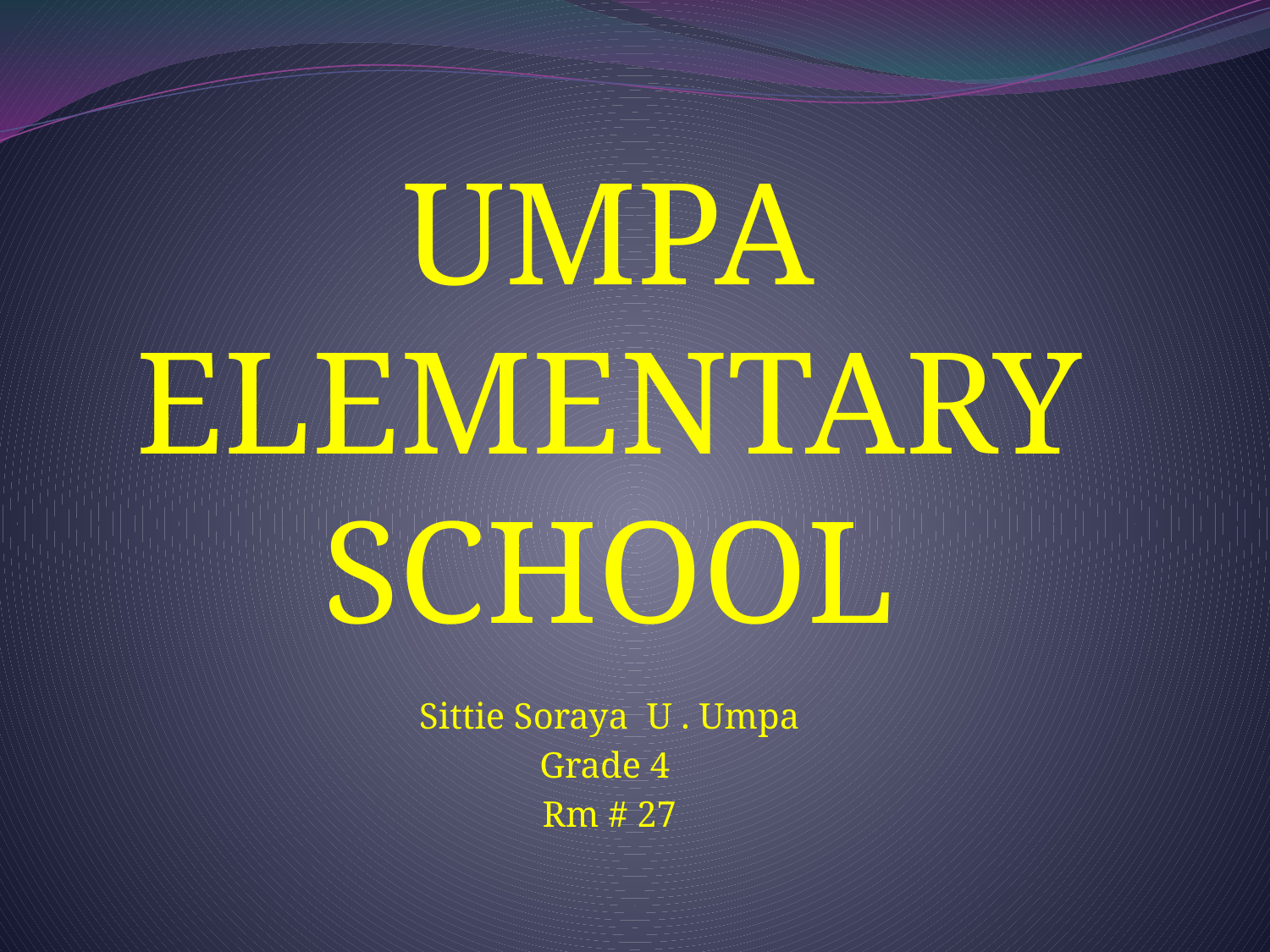

UMPA ELEMENTARY SCHOOL

Sittie Soraya  U . Umpa
Grade 4
Rm # 27